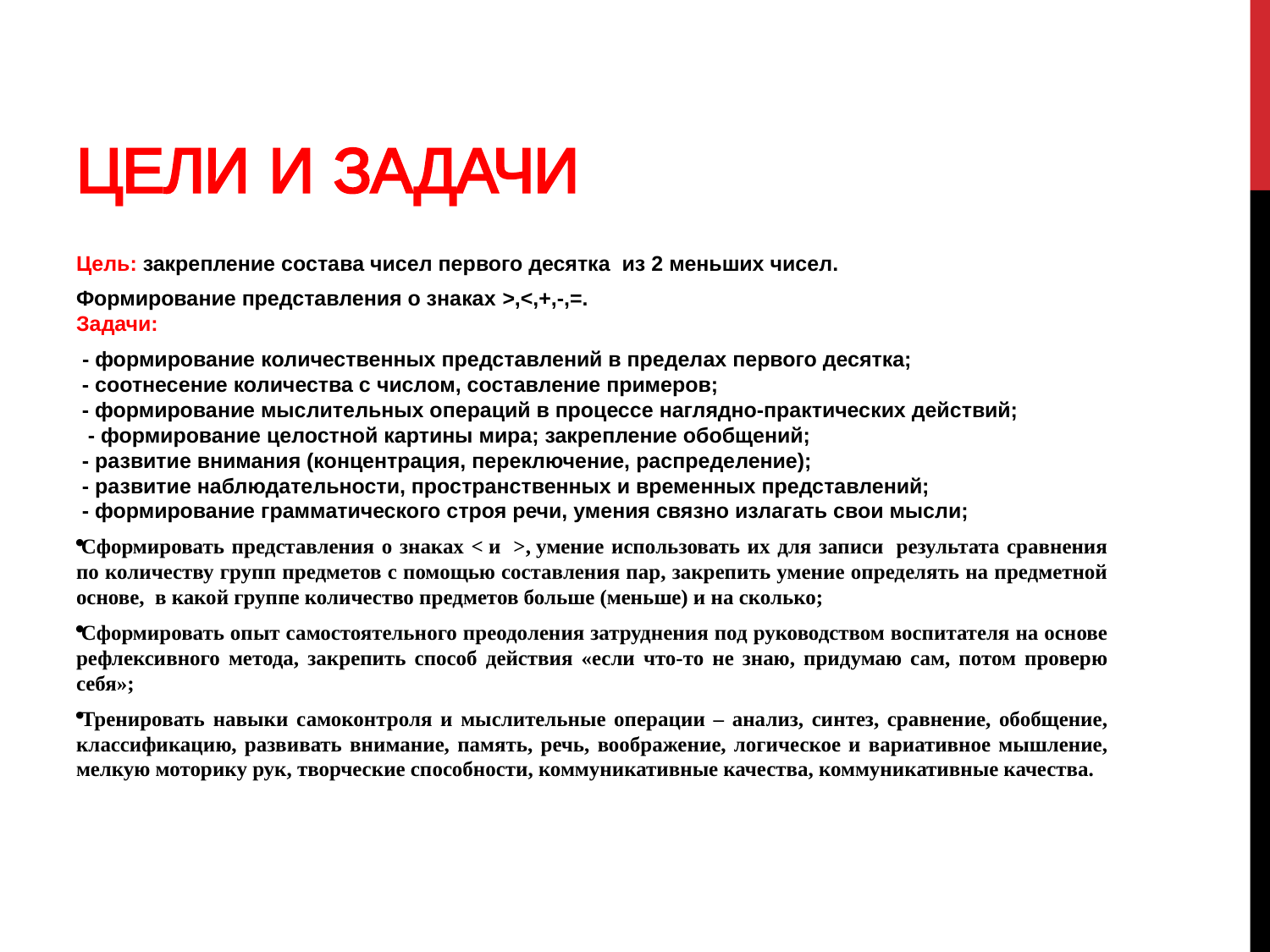

# ЦЕЛИ И ЗАДАЧИ
Цель: закрепление состава чисел первого десятка  из 2 меньших чисел.
Формирование представления о знаках >,<,+,-,=.
Задачи:
 - формирование количественных представлений в пределах первого десятка;
 - соотнесение количества с числом, составление примеров;
 - формирование мыслительных операций в процессе наглядно-практических действий;             
  - формирование целостной картины мира; закрепление обобщений;
 - развитие внимания (концентрация, переключение, распределение);
 - развитие наблюдательности, пространственных и временных представлений;
 - формирование грамматического строя речи, умения связно излагать свои мысли;
Сформировать представления о знаках < и  >, умение использовать их для записи  результата сравнения по количеству групп предметов с помощью составления пар, закрепить умение определять на предметной основе,  в какой группе количество предметов больше (меньше) и на сколько;
Сформировать опыт самостоятельного преодоления затруднения под руководством воспитателя на основе рефлексивного метода, закрепить способ действия «если что-то не знаю, придумаю сам, потом проверю себя»;
Тренировать навыки самоконтроля и мыслительные операции – анализ, синтез, сравнение, обобщение, классификацию, развивать внимание, память, речь, воображение, логическое и вариативное мышление, мелкую моторику рук, творческие способности, коммуникативные качества, коммуникативные качества.